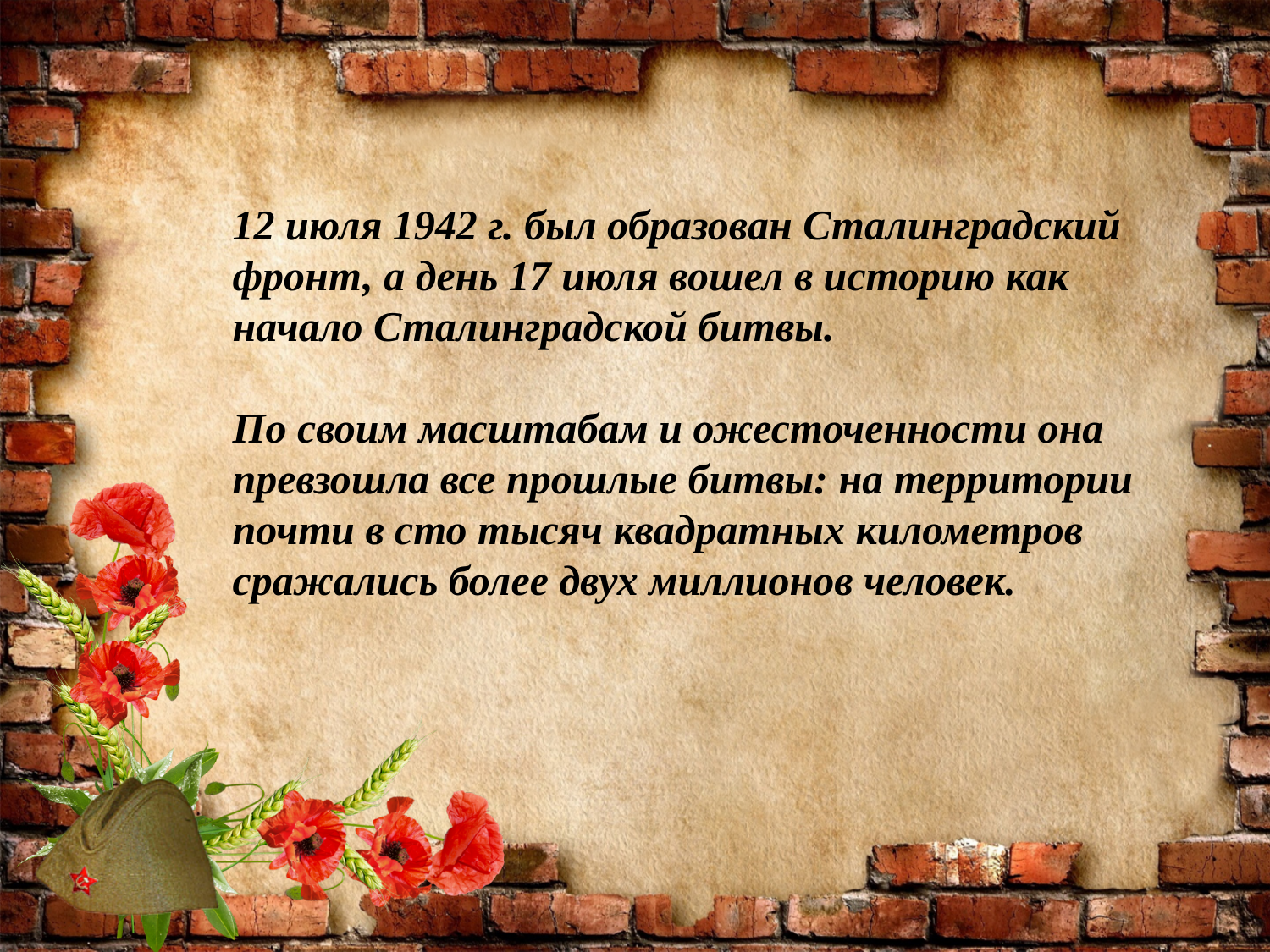

12 июля 1942 г. был образован Сталинградский фронт, а день 17 июля вошел в историю как начало Сталинградской битвы. 
По своим масштабам и ожесточенности она превзошла все прошлые битвы: на территории почти в сто тысяч квадратных километров сражались более двух миллионов человек.